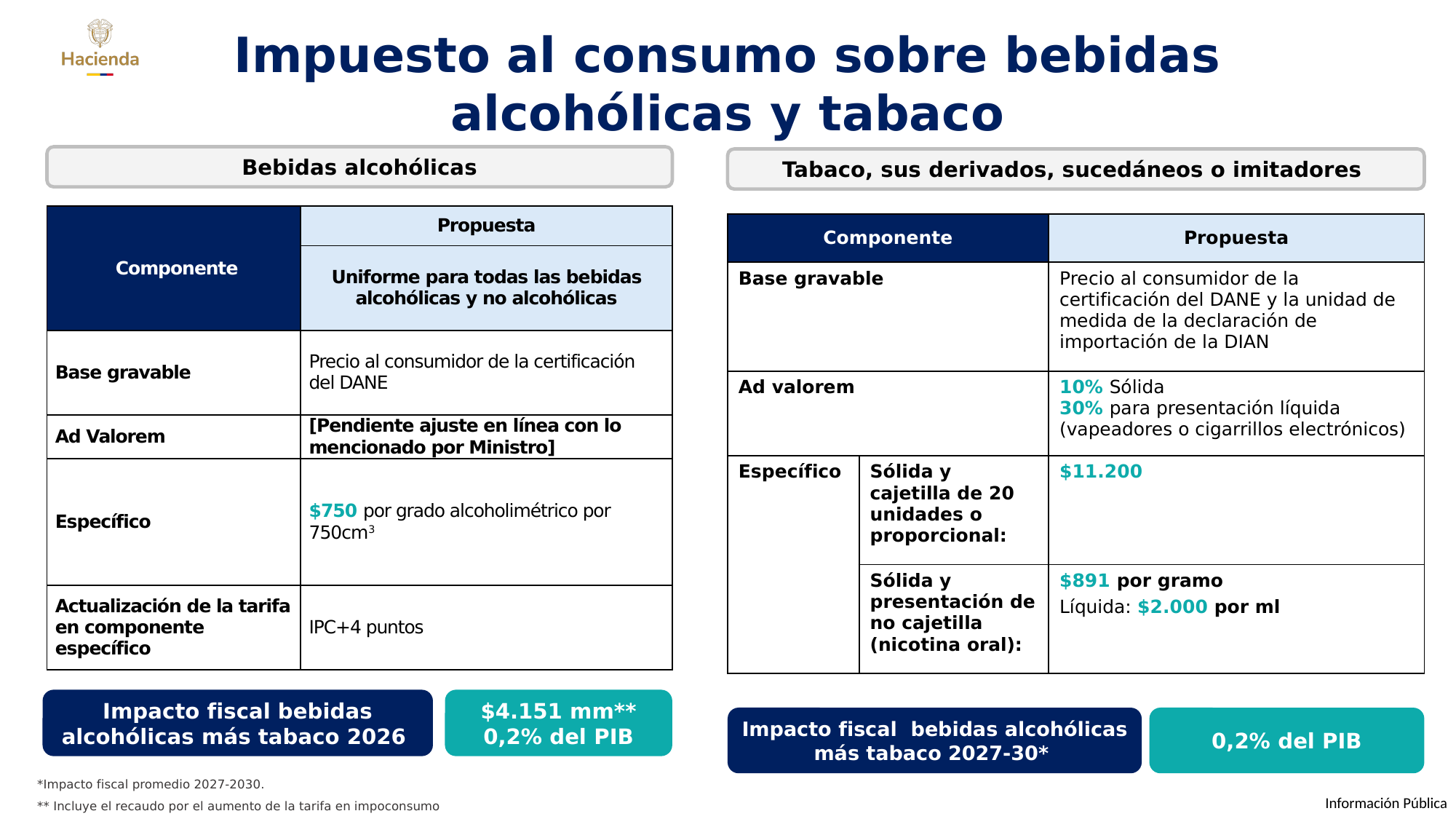

Impuesto al consumo sobre bebidas alcohólicas y tabaco
Bebidas alcohólicas
Tabaco, sus derivados, sucedáneos o imitadores
| Componente | Propuesta |
| --- | --- |
|  | Uniforme para todas las bebidas alcohólicas y no alcohólicas |
| Base gravable | Precio al consumidor de la certificación del DANE |
| Ad Valorem | [Pendiente ajuste en línea con lo mencionado por Ministro] |
| Específico | $750 por grado alcoholimétrico por 750cm3 |
| Actualización de la tarifa en componente específico | IPC+4 puntos |
| Componente |  | Propuesta |
| --- | --- | --- |
| Base gravable |  | Precio al consumidor de la certificación del DANE y la unidad de medida de la declaración de importación de la DIAN |
| Ad valorem |  | 10% Sólida 30% para presentación líquida (vapeadores o cigarrillos electrónicos) |
| Específico | Sólida y cajetilla de 20 unidades o proporcional: | $11.200 |
|  | Sólida y presentación de no cajetilla (nicotina oral): | $891 por gramo Líquida: $2.000 por ml |
Impacto fiscal bebidas alcohólicas más tabaco 2026
$4.151 mm**
0,2% del PIB
Impacto fiscal  bebidas alcohólicas más tabaco 2027-30*
0,2% del PIB
*Impacto fiscal promedio 2027-2030.
** Incluye el recaudo por el aumento de la tarifa en impoconsumo